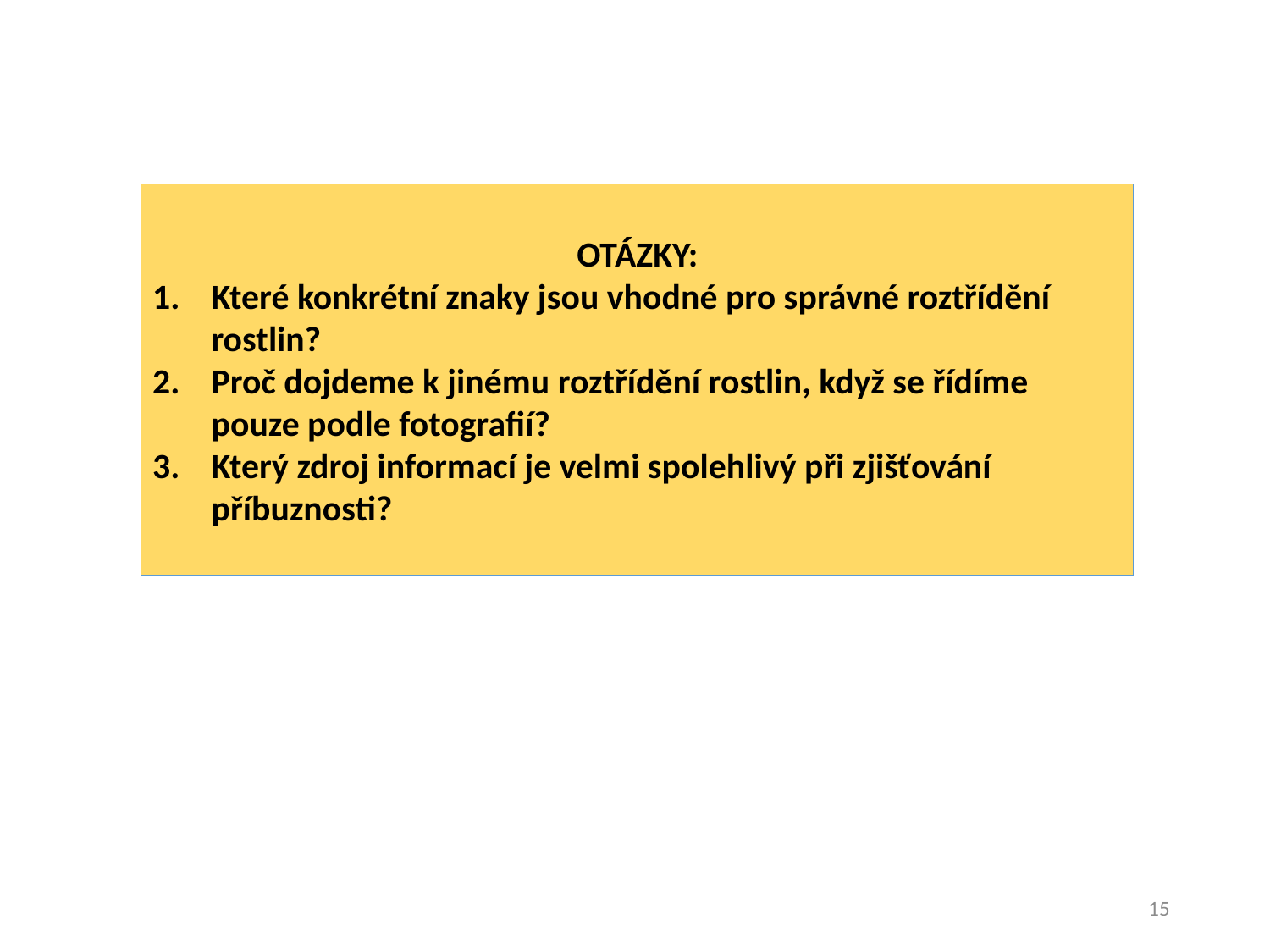

OTÁZKY:
Které konkrétní znaky jsou vhodné pro správné roztřídění rostlin?
Proč dojdeme k jinému roztřídění rostlin, když se řídíme pouze podle fotografií?
Který zdroj informací je velmi spolehlivý při zjišťování příbuznosti?
15